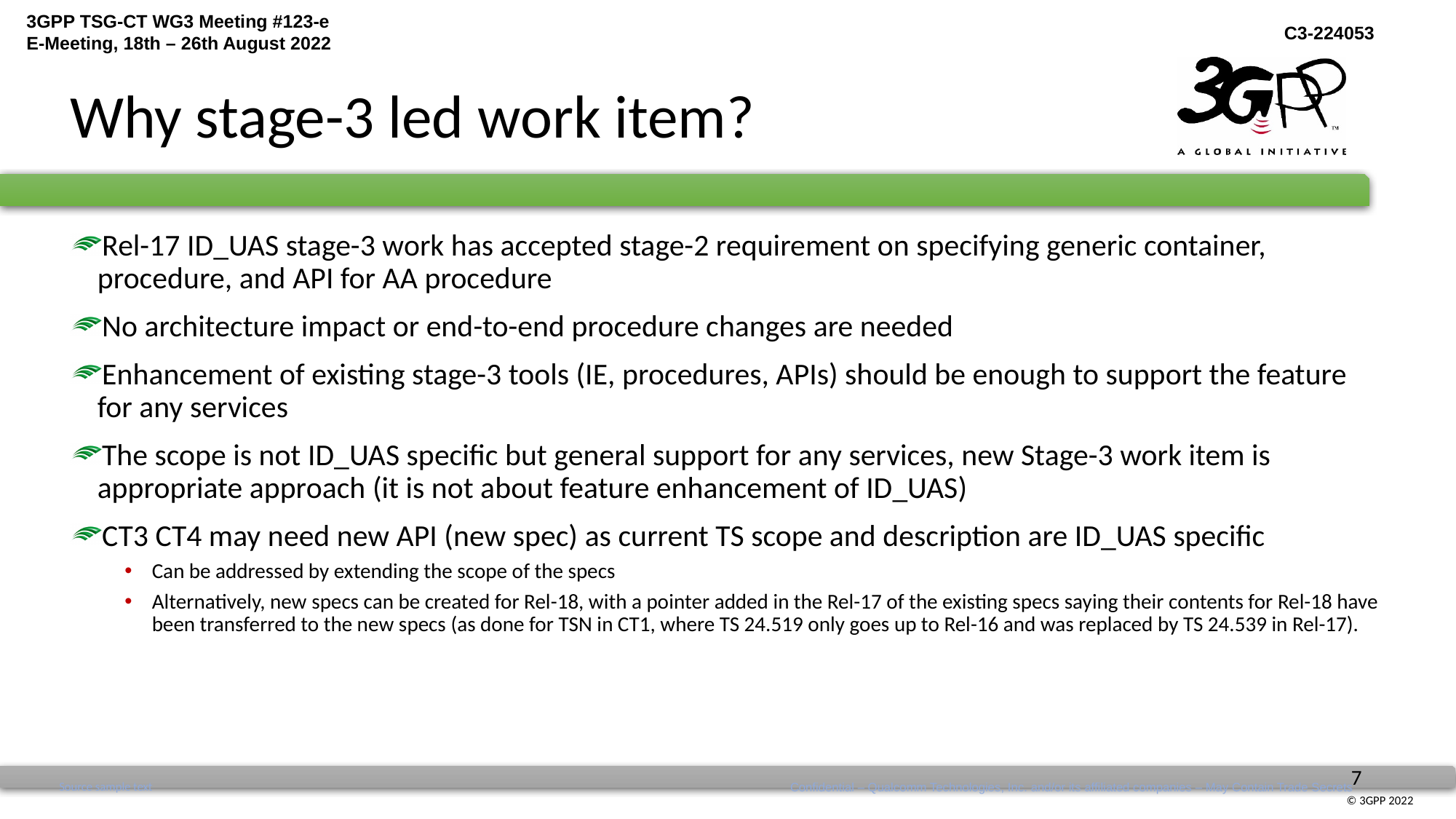

# Why stage-3 led work item?
Rel-17 ID_UAS stage-3 work has accepted stage-2 requirement on specifying generic container, procedure, and API for AA procedure
No architecture impact or end-to-end procedure changes are needed
Enhancement of existing stage-3 tools (IE, procedures, APIs) should be enough to support the feature for any services
The scope is not ID_UAS specific but general support for any services, new Stage-3 work item is appropriate approach (it is not about feature enhancement of ID_UAS)
CT3 CT4 may need new API (new spec) as current TS scope and description are ID_UAS specific
Can be addressed by extending the scope of the specs
Alternatively, new specs can be created for Rel-18, with a pointer added in the Rel-17 of the existing specs saying their contents for Rel-18 have been transferred to the new specs (as done for TSN in CT1, where TS 24.519 only goes up to Rel-16 and was replaced by TS 24.539 in Rel-17).

Source sample text